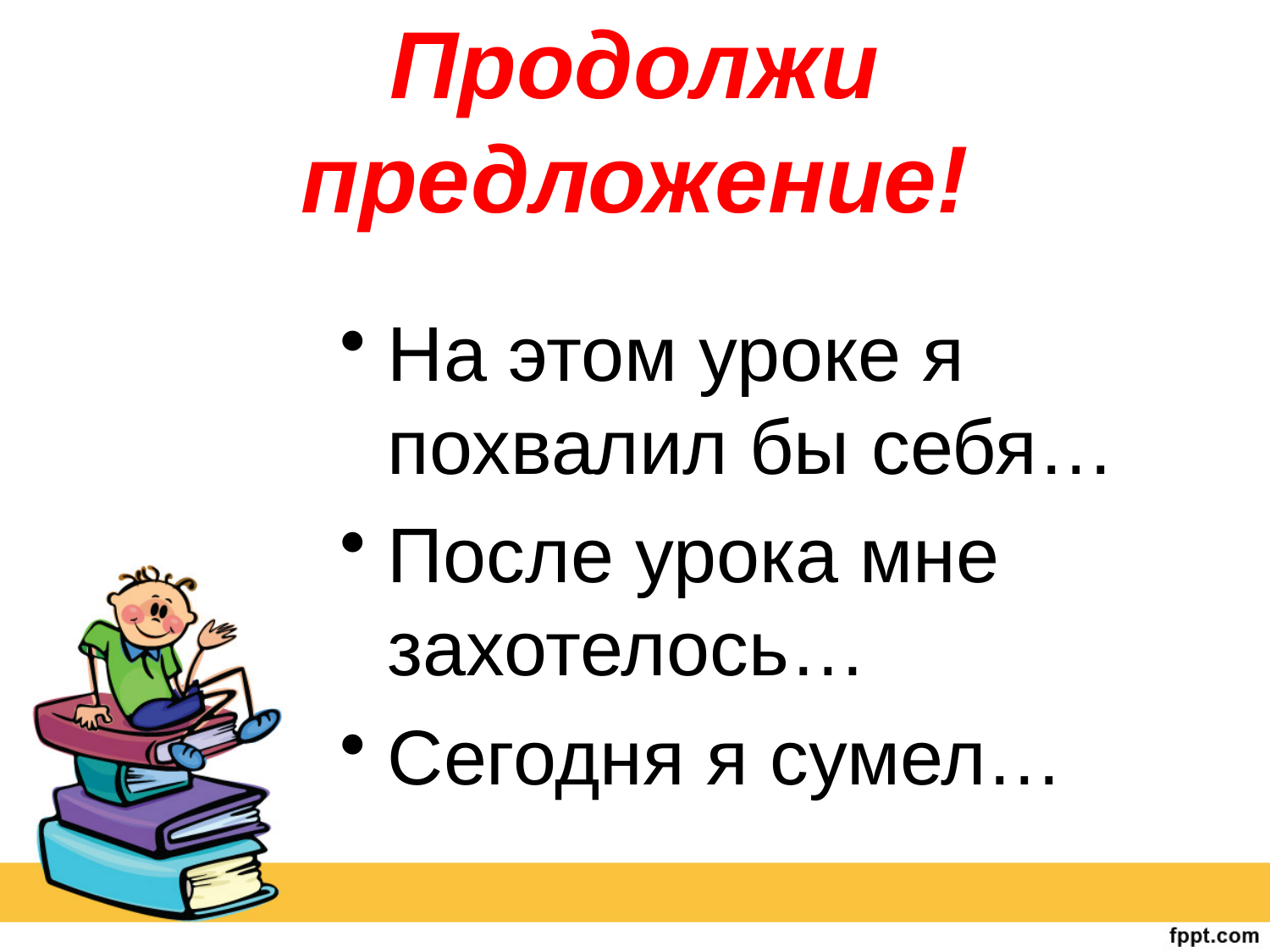

# Продолжи предложение!
На этом уроке я похвалил бы себя…
После урока мне захотелось…
Сегодня я сумел…